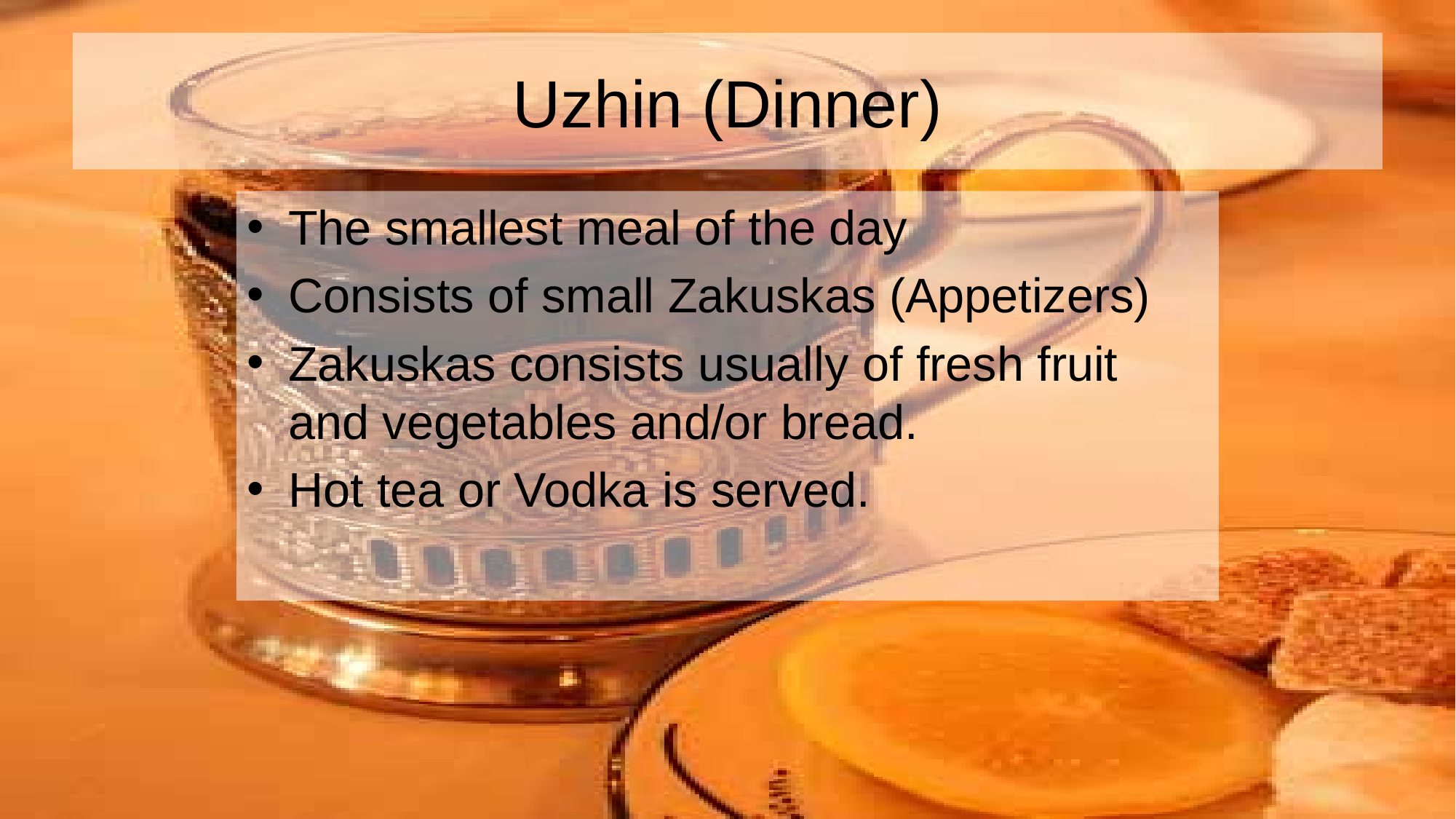

# Uzhin (Dinner)
The smallest meal of the day
Consists of small Zakuskas (Appetizers)
Zakuskas consists usually of fresh fruit and vegetables and/or bread.
Hot tea or Vodka is served.